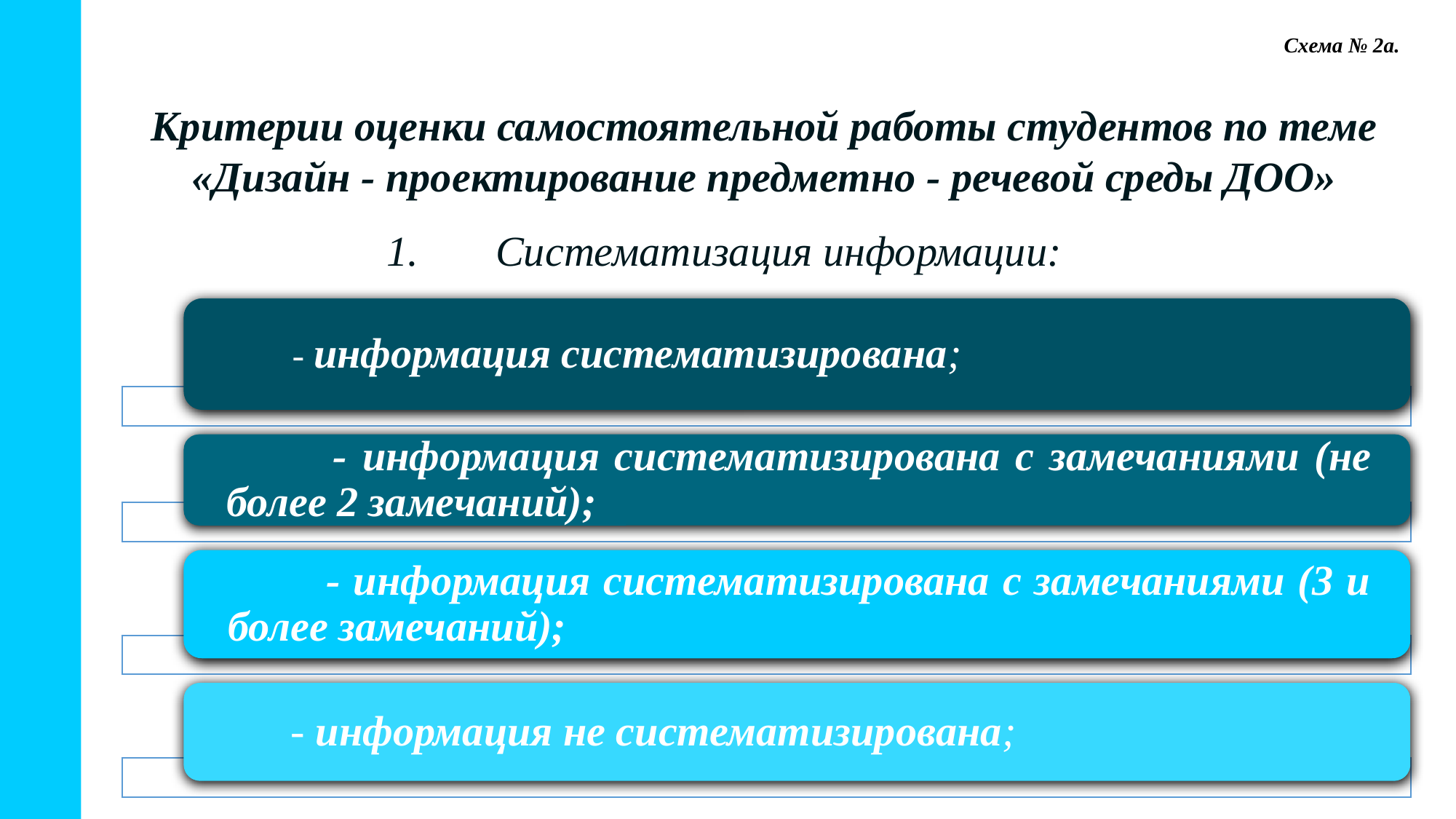

Схема № 2а.
Критерии оценки самостоятельной работы студентов по теме «Дизайн - проектирование предметно - речевой среды ДОО»
1.	Систематизация информации:
       - информация систематизирована;
       - информация систематизирована с замечаниями (не более 2 замечаний);
               - информация систематизирована с замечаниями (3 и более замечаний);
       - информация не систематизирована;